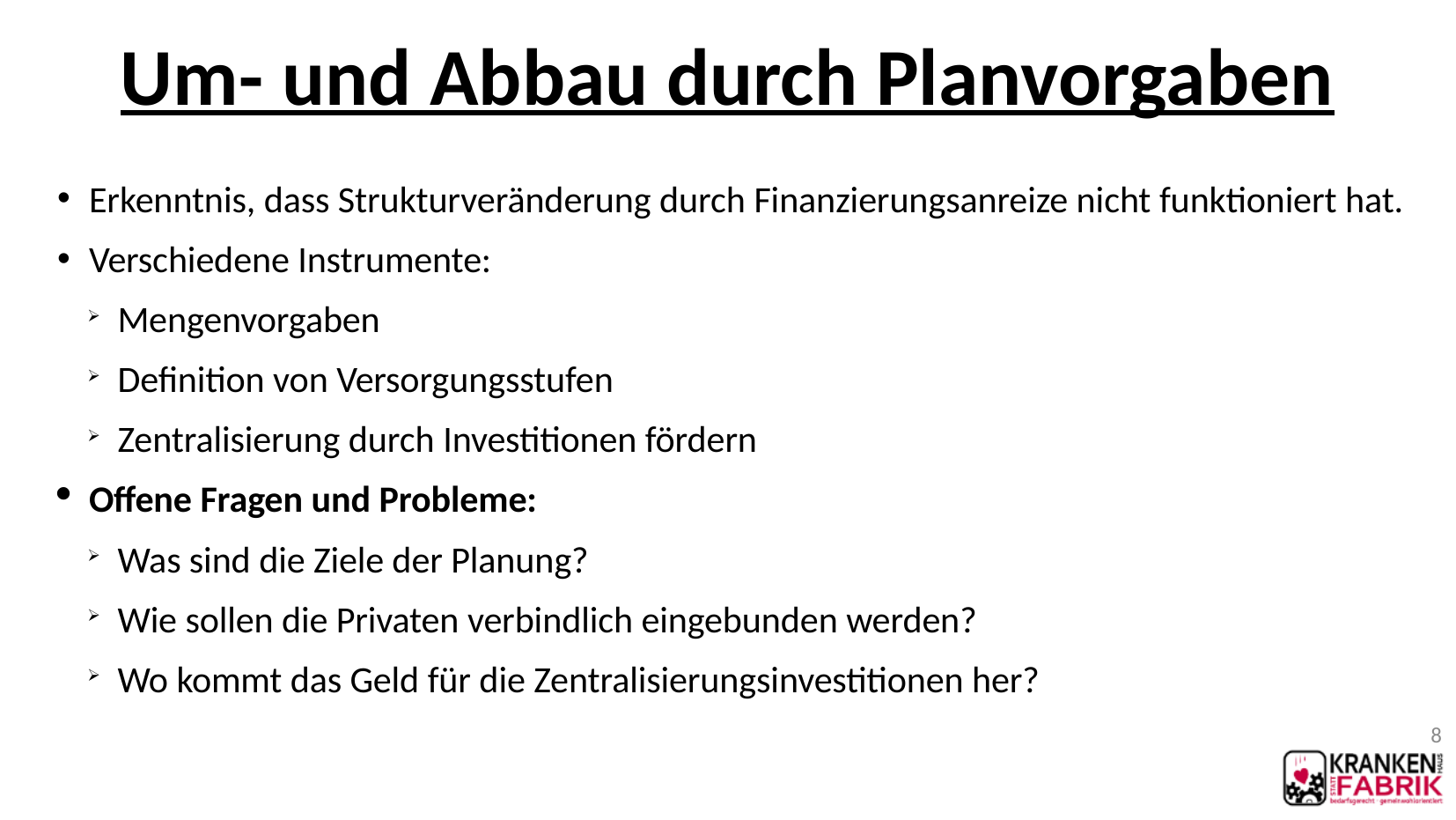

Um- und Abbau durch Planvorgaben
Erkenntnis, dass Strukturveränderung durch Finanzierungsanreize nicht funktioniert hat.
Verschiedene Instrumente:
Mengenvorgaben
Definition von Versorgungsstufen
Zentralisierung durch Investitionen fördern
Offene Fragen und Probleme:
Was sind die Ziele der Planung?
Wie sollen die Privaten verbindlich eingebunden werden?
Wo kommt das Geld für die Zentralisierungsinvestitionen her?

8